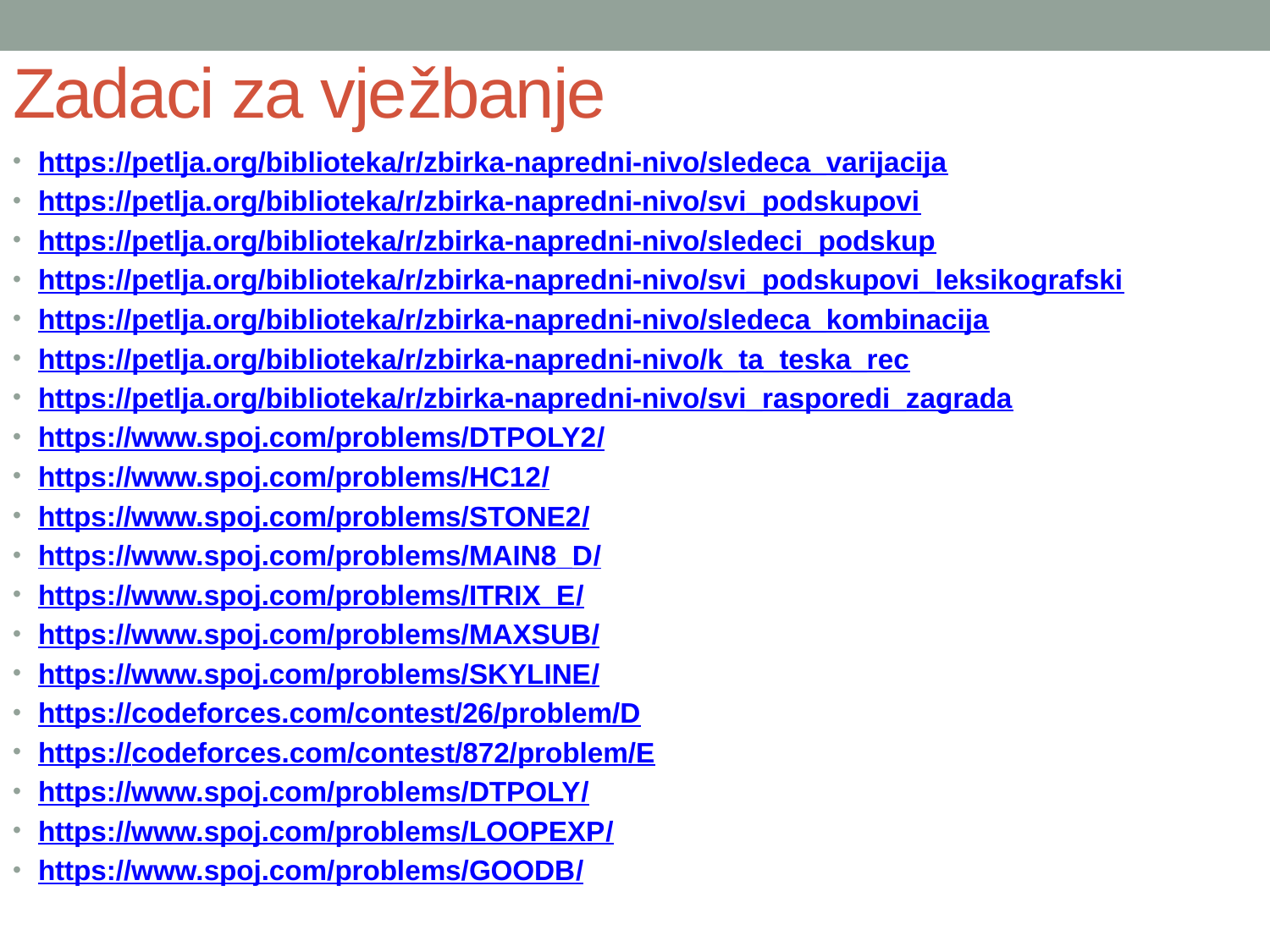

# Zadaci za vježbanje
https://petlja.org/biblioteka/r/zbirka-napredni-nivo/sledeca_varijacija
https://petlja.org/biblioteka/r/zbirka-napredni-nivo/svi_podskupovi
https://petlja.org/biblioteka/r/zbirka-napredni-nivo/sledeci_podskup
https://petlja.org/biblioteka/r/zbirka-napredni-nivo/svi_podskupovi_leksikografski
https://petlja.org/biblioteka/r/zbirka-napredni-nivo/sledeca_kombinacija
https://petlja.org/biblioteka/r/zbirka-napredni-nivo/k_ta_teska_rec
https://petlja.org/biblioteka/r/zbirka-napredni-nivo/svi_rasporedi_zagrada
https://www.spoj.com/problems/DTPOLY2/
https://www.spoj.com/problems/HC12/
https://www.spoj.com/problems/STONE2/
https://www.spoj.com/problems/MAIN8_D/
https://www.spoj.com/problems/ITRIX_E/
https://www.spoj.com/problems/MAXSUB/
https://www.spoj.com/problems/SKYLINE/
https://codeforces.com/contest/26/problem/D
https://codeforces.com/contest/872/problem/E
https://www.spoj.com/problems/DTPOLY/
https://www.spoj.com/problems/LOOPEXP/
https://www.spoj.com/problems/GOODB/